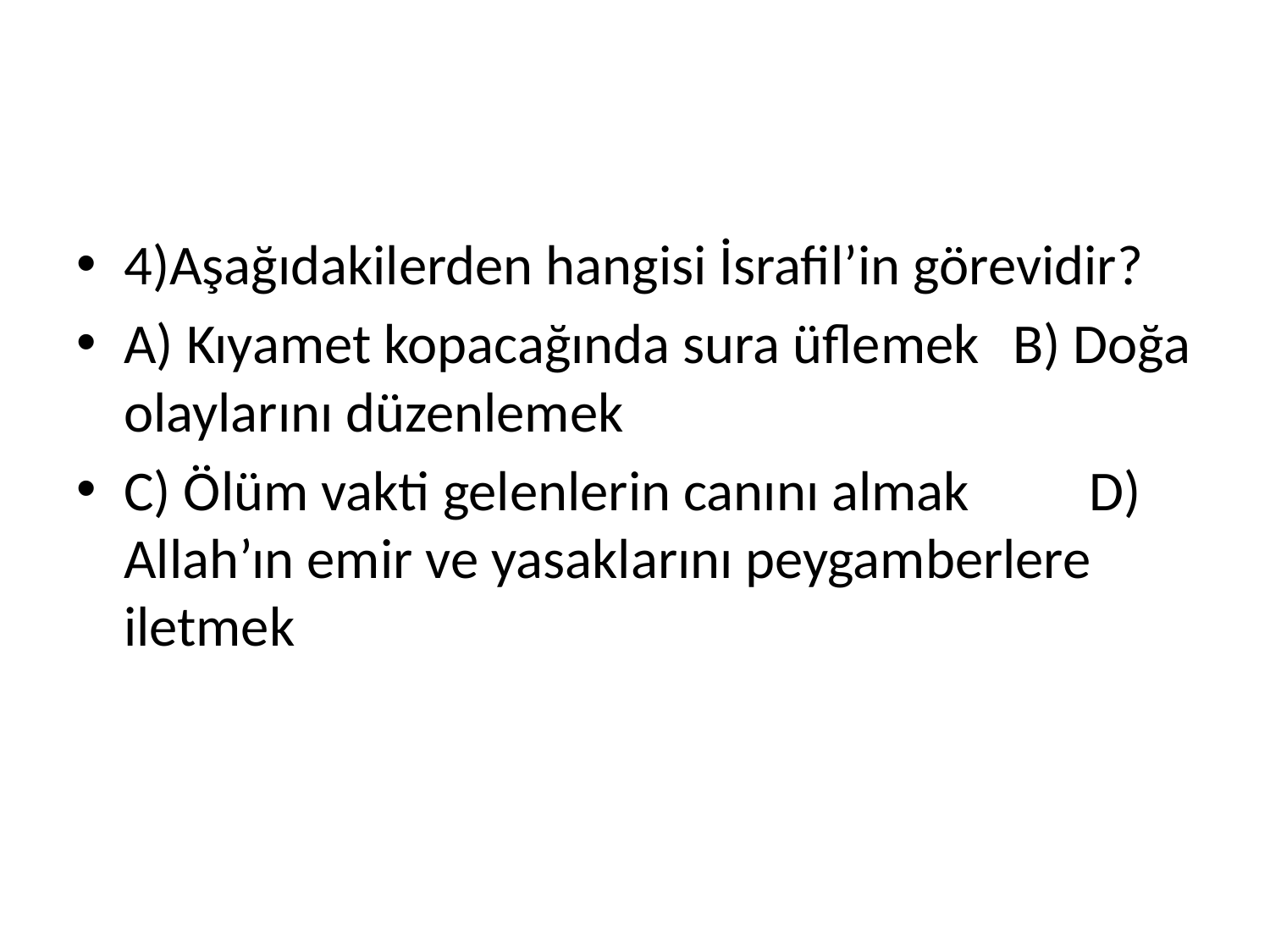

#
4)Aşağıdakilerden hangisi İsrafil’in görevidir?
A) Kıyamet kopacağında sura üflemek  	B) Doğa olaylarını düzenlemek
C) Ölüm vakti gelenlerin canını almak	      D) Allah’ın emir ve yasaklarını peygamberlere iletmek